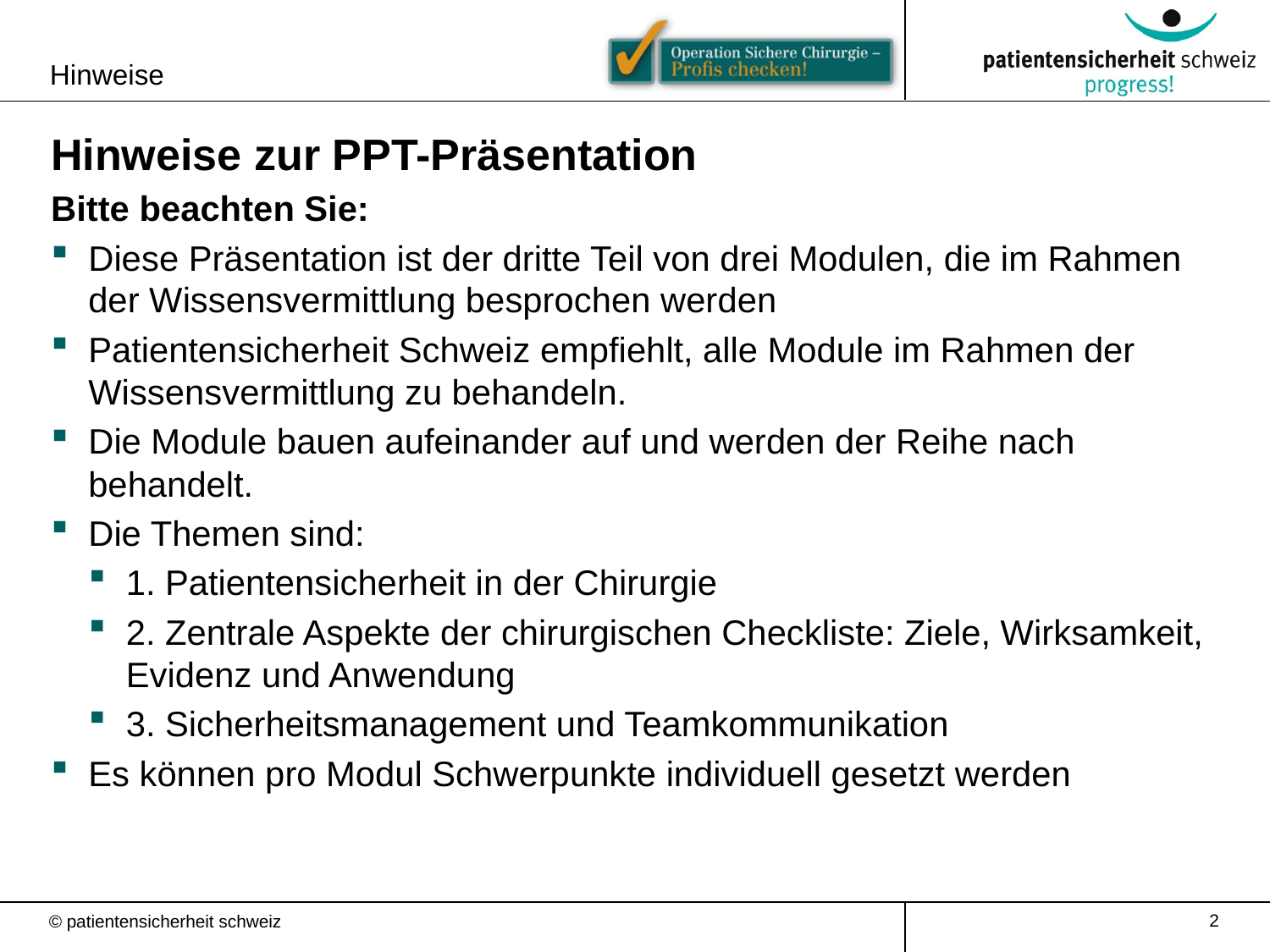

Hinweise
Hinweise zur PPT-Präsentation
Bitte beachten Sie:
Diese Präsentation ist der dritte Teil von drei Modulen, die im Rahmen der Wissensvermittlung besprochen werden
Patientensicherheit Schweiz empfiehlt, alle Module im Rahmen der Wissensvermittlung zu behandeln.
Die Module bauen aufeinander auf und werden der Reihe nach behandelt.
Die Themen sind:
1. Patientensicherheit in der Chirurgie
2. Zentrale Aspekte der chirurgischen Checkliste: Ziele, Wirksamkeit, Evidenz und Anwendung
3. Sicherheitsmanagement und Teamkommunikation
Es können pro Modul Schwerpunkte individuell gesetzt werden

2
© patientensicherheit schweiz